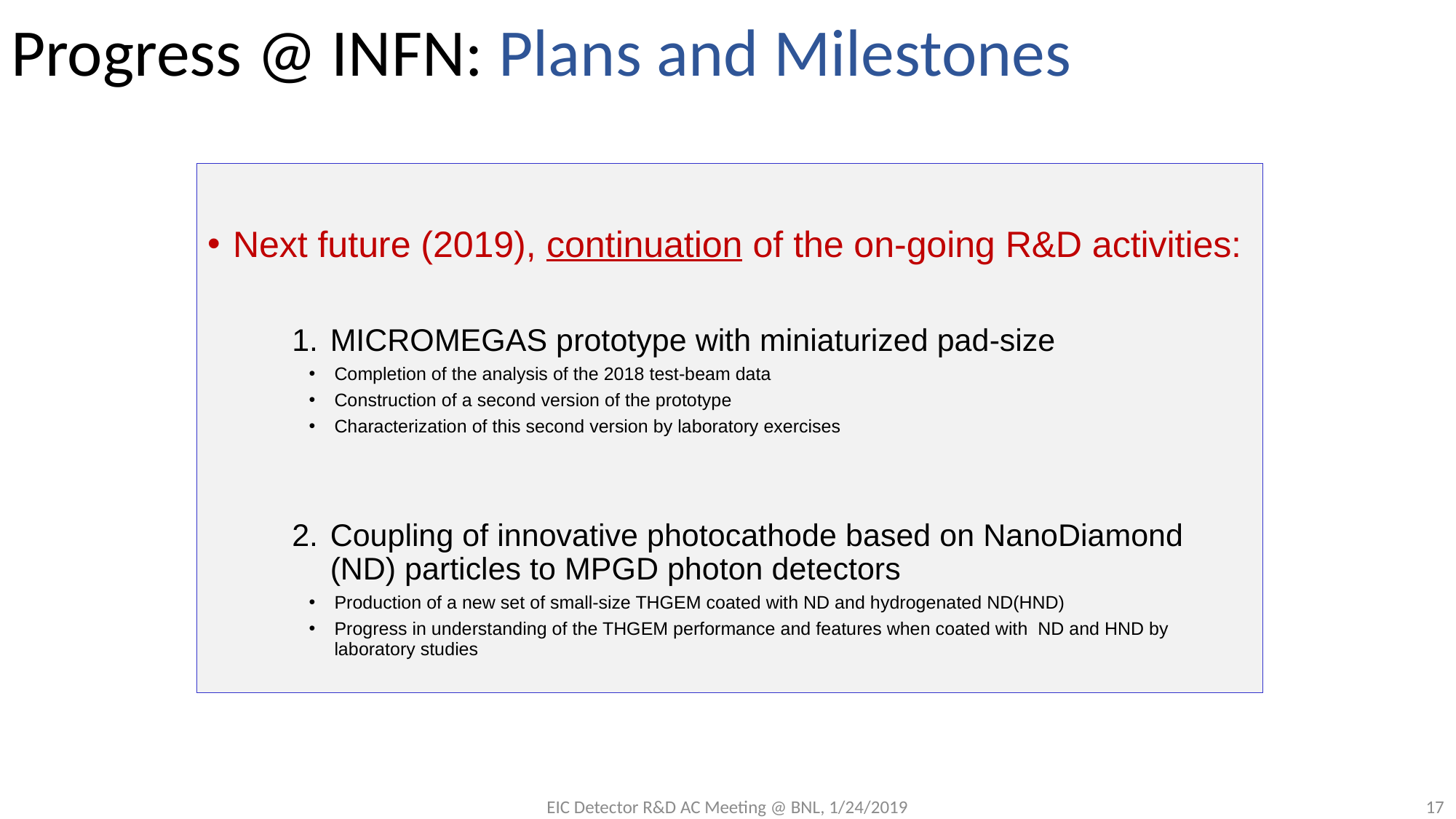

Progress @ INFN: Plans and Milestones

Next future (2019), continuation of the on-going R&D activities:

MICROMEGAS prototype with miniaturized pad-size
Completion of the analysis of the 2018 test-beam data
Construction of a second version of the prototype
Characterization of this second version by laboratory exercises

Coupling of innovative photocathode based on NanoDiamond (ND) particles to MPGD photon detectors
Production of a new set of small-size THGEM coated with ND and hydrogenated ND(HND)
Progress in understanding of the THGEM performance and features when coated with  ND and HND by laboratory studies

EIC Detector R&D AC Meeting @ BNL, 1/24/2019
17